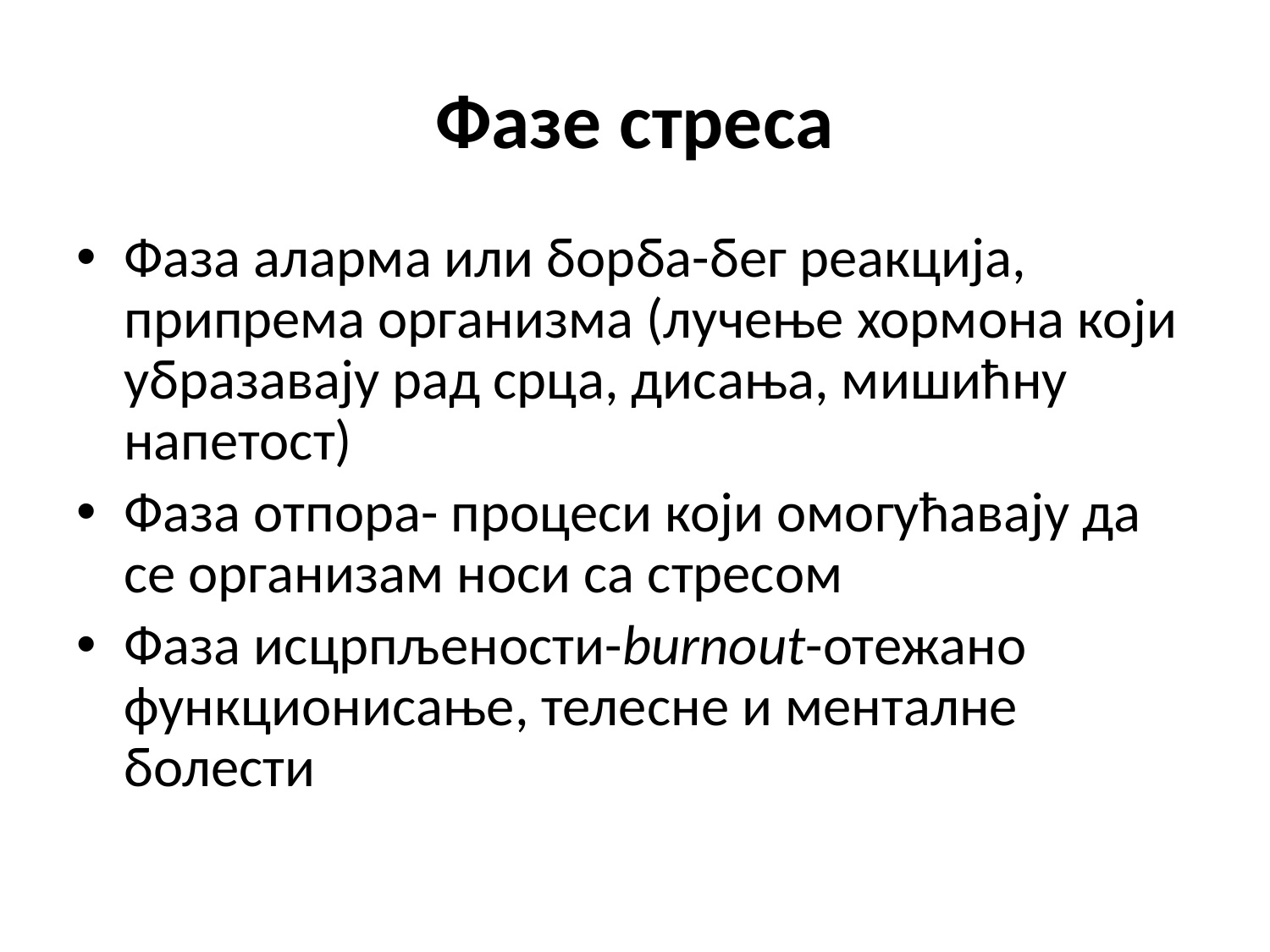

# Фазе стреса
Фаза аларма или борба-бег реакција, припрема организма (лучење хормона који убразавају рад срца, дисања, мишићну напетост)
Фаза отпора- процеси који омогућавају да се организам носи са стресом
Фаза исцрпљености-burnout-отежано функционисање, телесне и менталне болести